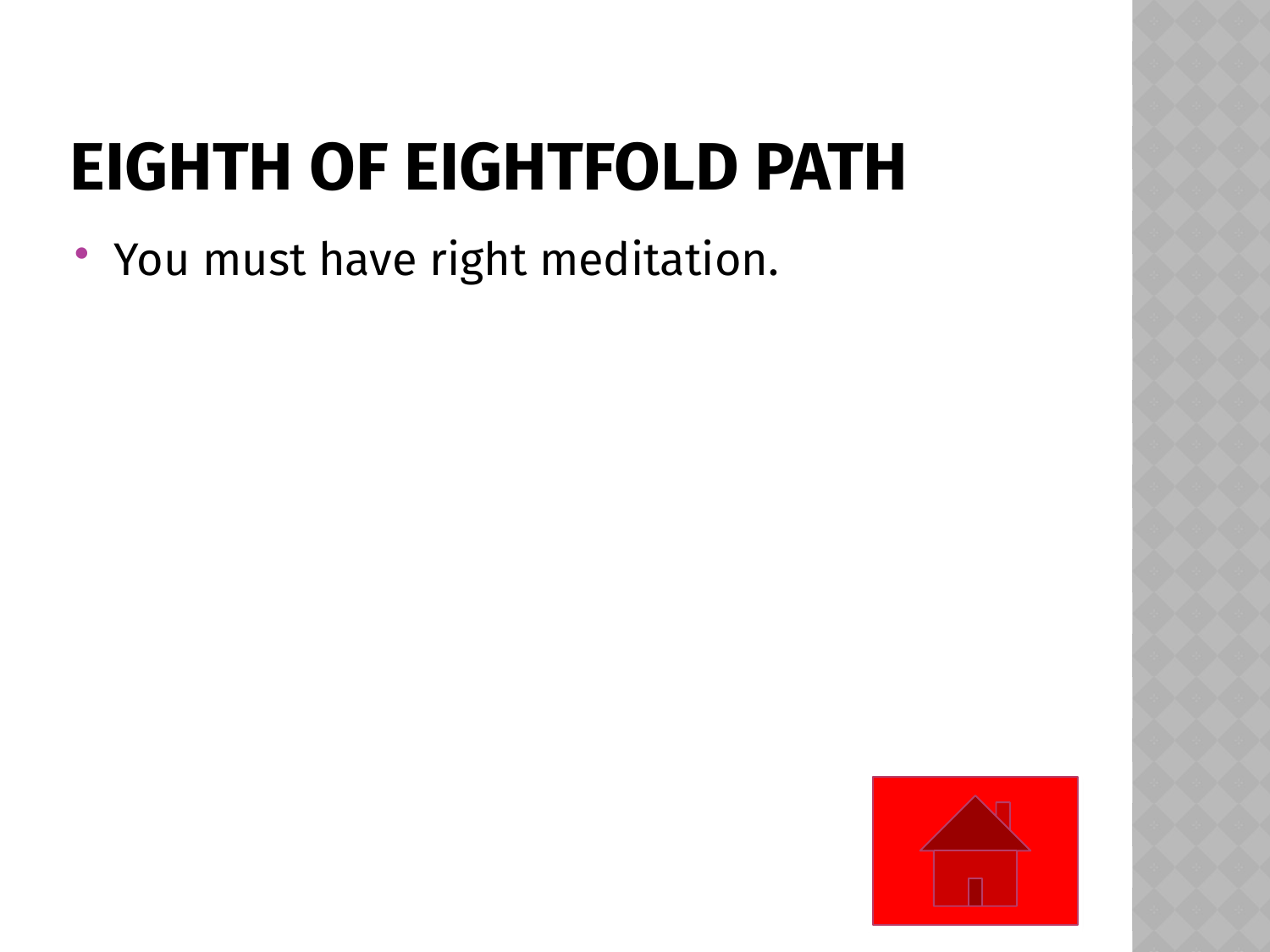

# Eighth of eightfold path
You must have right meditation.